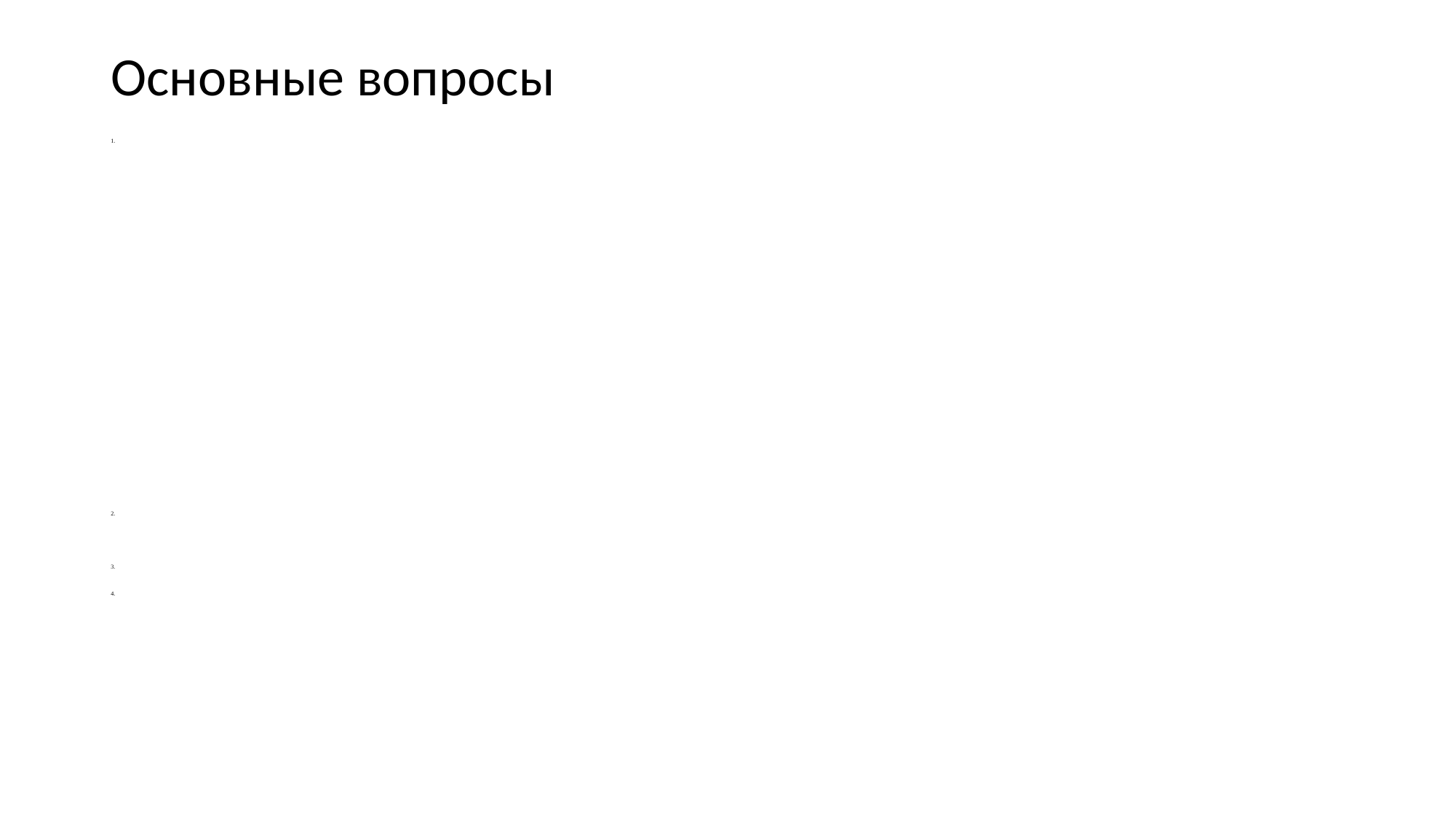

# Основные вопросы
Особенности современного ДО: в поисках утраченной методики
Педагоги
Дети
Родители